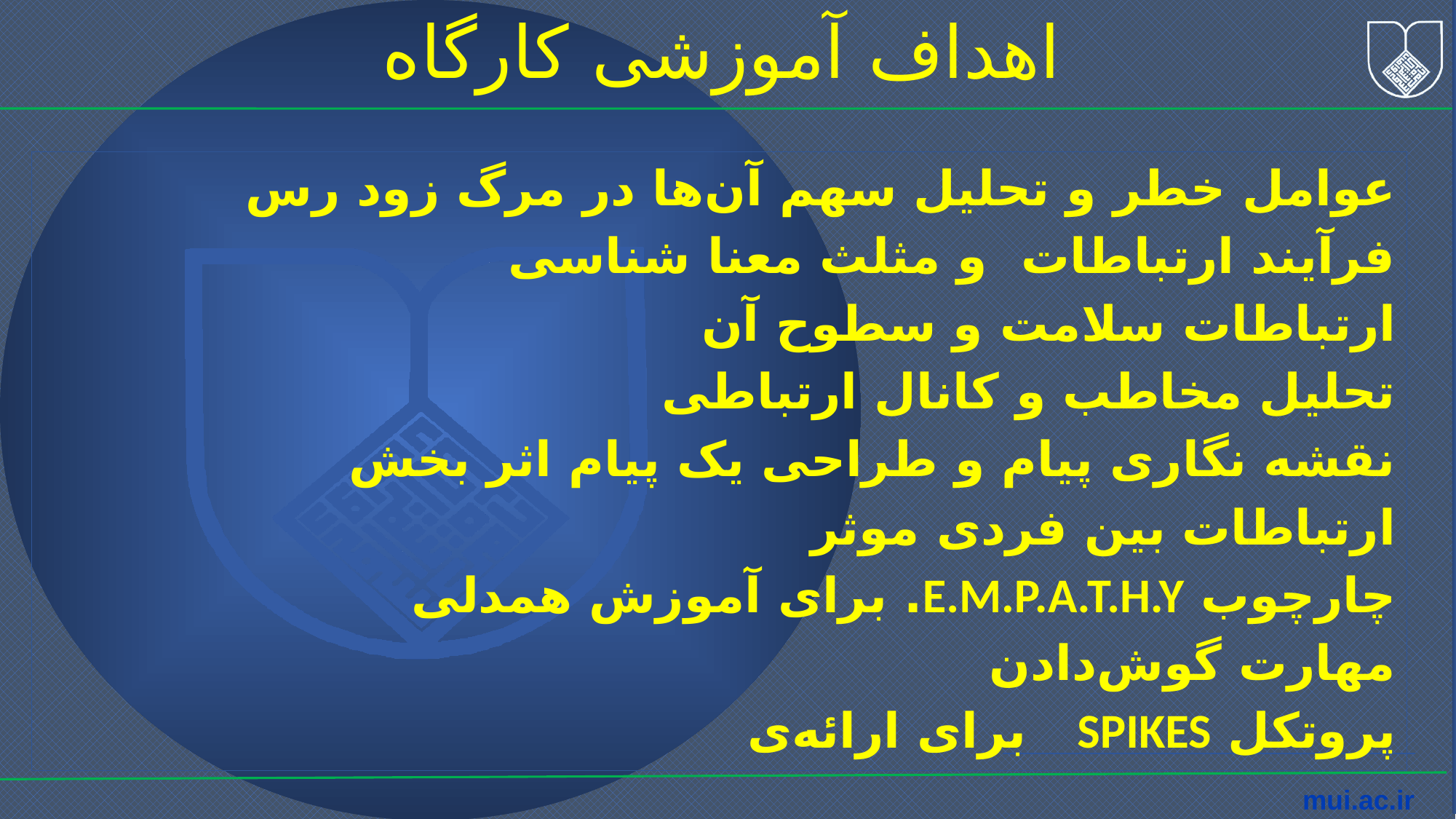

اهداف آموزشی کارگاه
عوامل خطر و تحلیل سهم آن‌ها در مرگ زود رس
فرآیند ارتباطات  و مثلث معنا شناسی
ارتباطات سلامت و سطوح آن
تحلیل مخاطب و کانال ارتباطی
نقشه نگاری پیام و طراحی یک پیام اثر بخش
ارتباطات بین فردی موثر
چارچوب E.M.P.A.T.H.Y. برای آموزش همدلی
مهارت گوش‌دادن
پروتکل SPIKES   برای ارائه‌ی